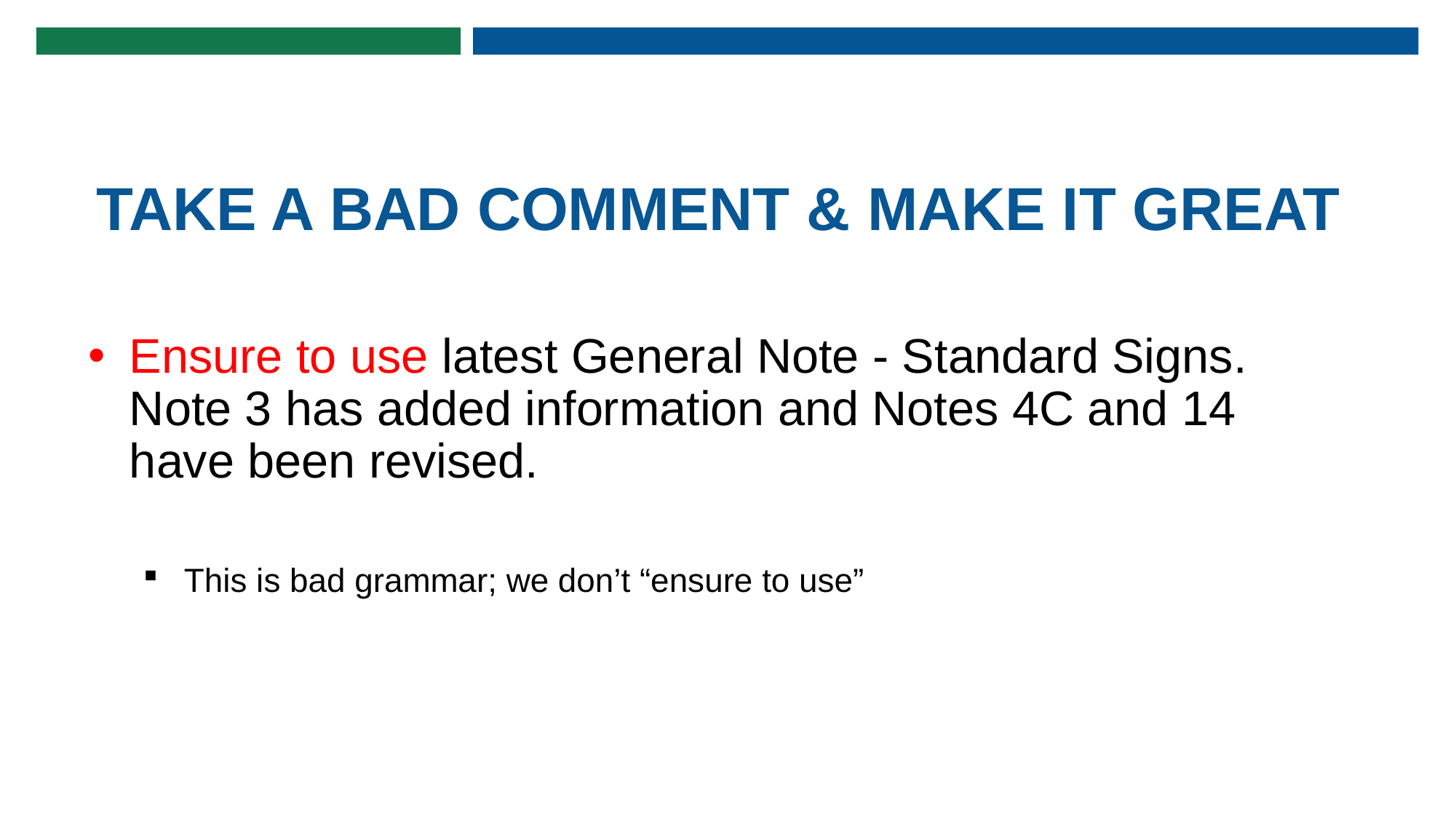

# TAKE A BAD COMMENT & MAKE IT GREAT
Ensure to use latest General Note - Standard Signs. Note 3 has added information and Notes 4C and 14 have been revised.

This is bad grammar; we don’t “ensure to use”